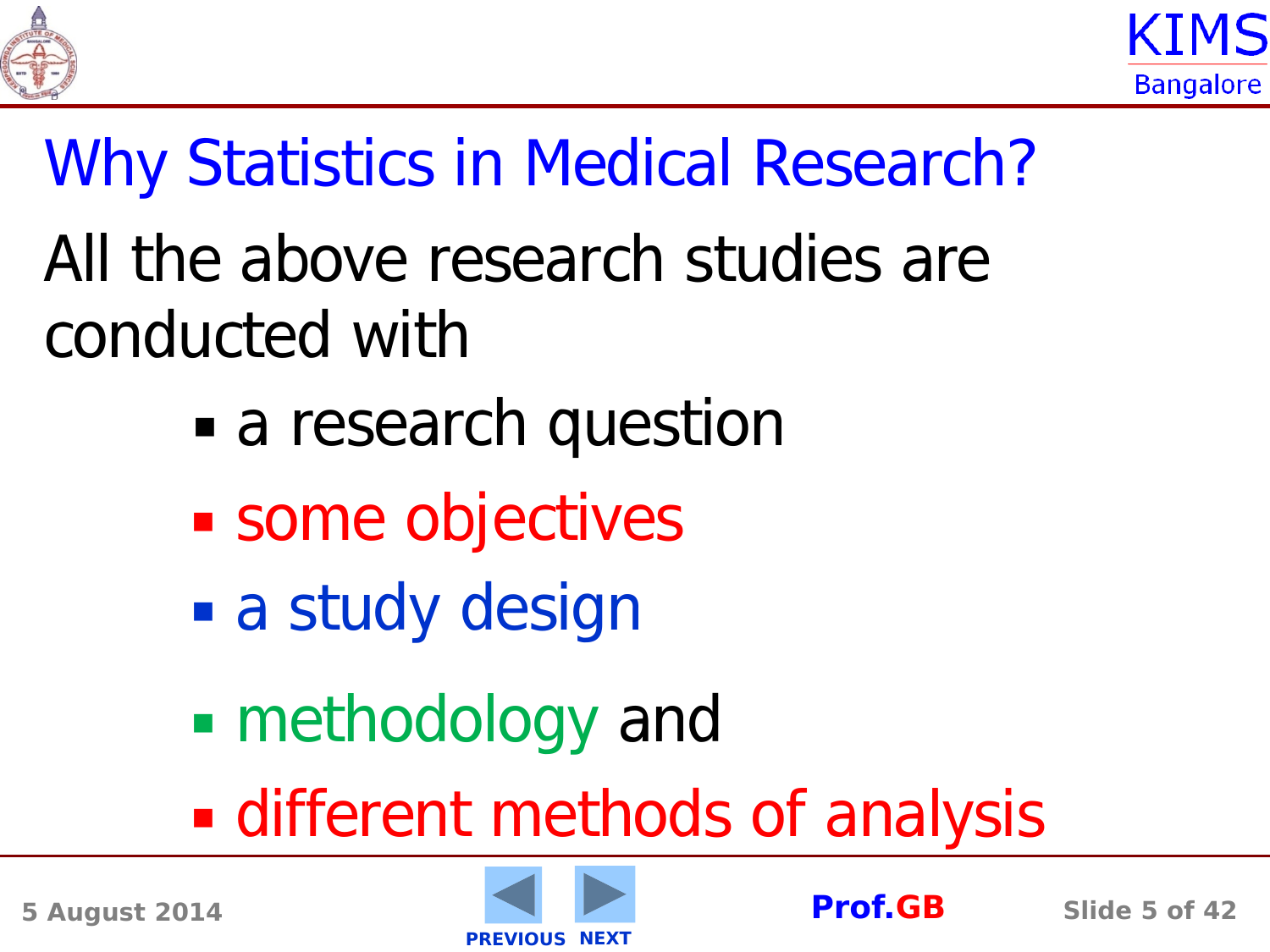

Why Statistics in Medical Research?
All the above research studies are conducted with
	▪ a research question
	 ▪ some objectives
	 ▪ a study design
	 ▪ methodology and
	 ▪ different methods of analysis
5 August 2014